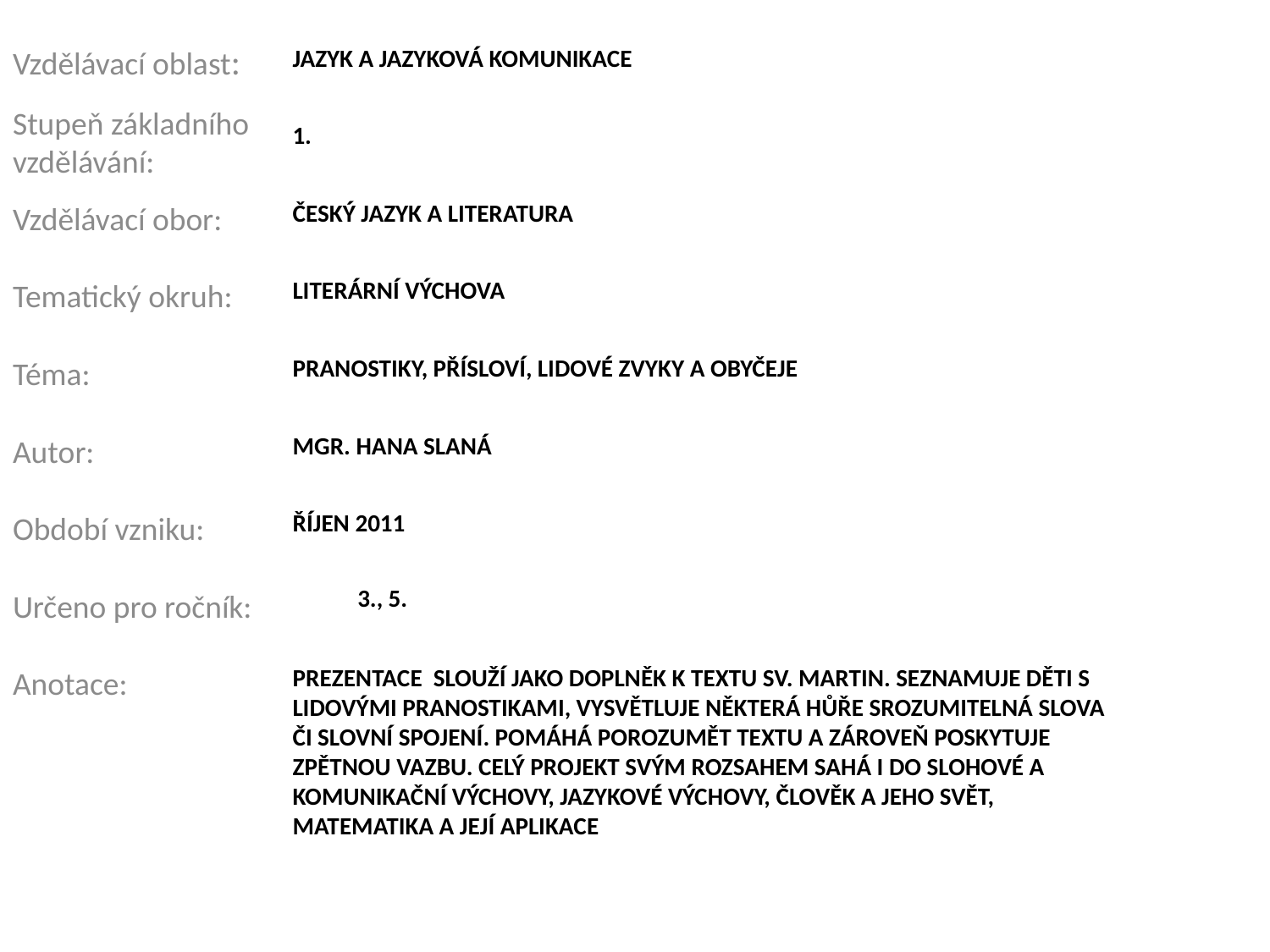

Vzdělávací oblast:
Jazyk a jazyková komunikace
1.
Český jazyk a literatura
Literární výchova
Pranostiky, přísloví, lidové zvyky a obyčeje
MGR. Hana Slaná
říjen 2011
3., 5.
Prezentace  slouží jako doplněk k textu sv. Martin. Seznamuje děti s lidovými pranostikami, vysvětluje některá hůře srozumitelná slova či slovní spojení. Pomáhá porozumět textu a zároveň poskytuje zpětnou vazbu. Celý projekt svým rozsahem sahá i do slohové a komunikační výchovy, jazykové výchovy, člověk a jeho svět, matematika a její aplikace
Stupeň základního vzdělávání:
Vzdělávací obor:
Tematický okruh:
Téma:
Autor:
Období vzniku:
Určeno pro ročník:
Anotace: